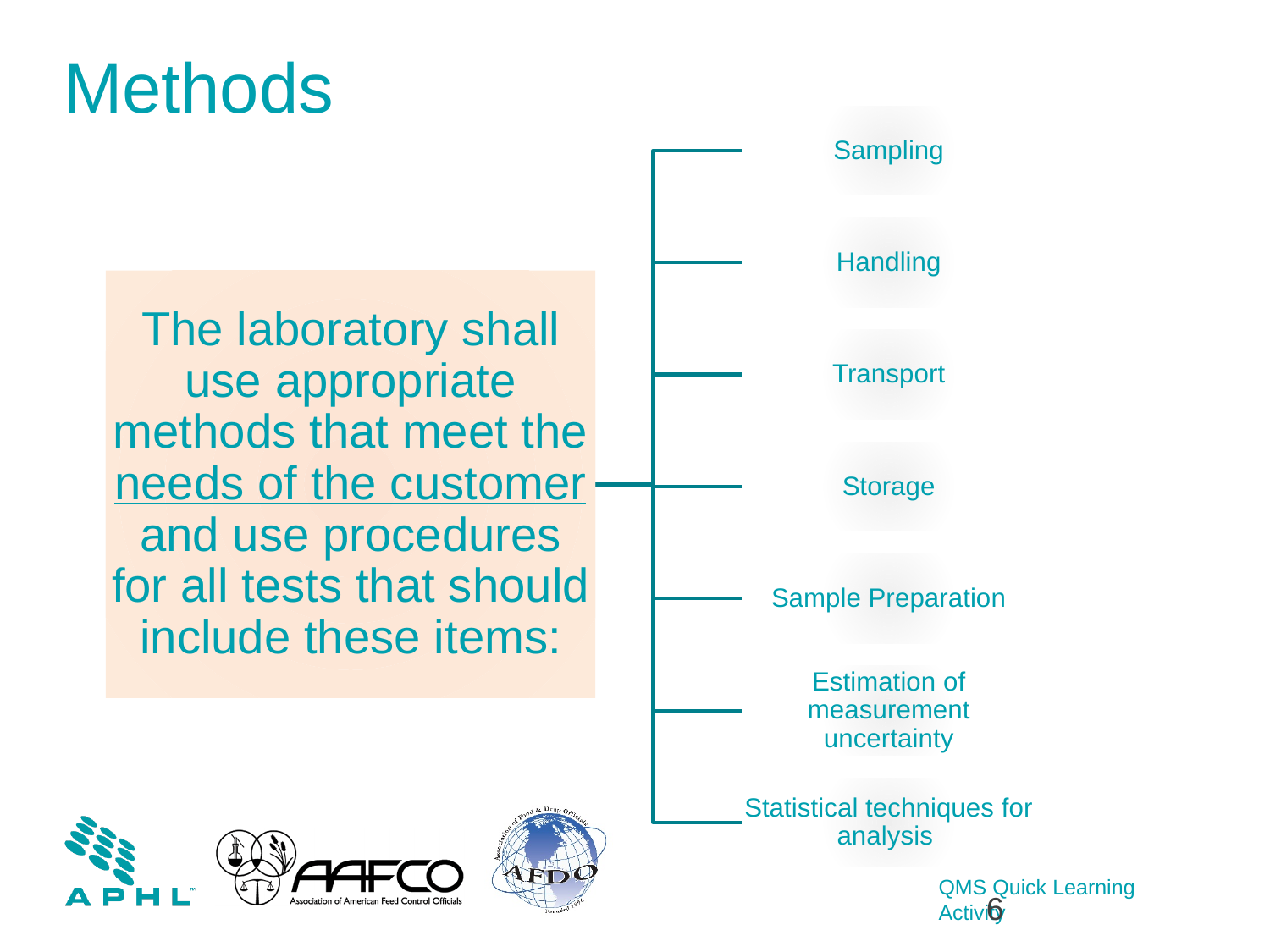

# Methods

The laboratory shall use appropriate methods that meet the needs of the customer and use procedures for all tests that should include these items:
Sampling
Handling
Transport
Storage
Sample Preparation
Estimation of measurement uncertainty
Statistical techniques for analysis
6